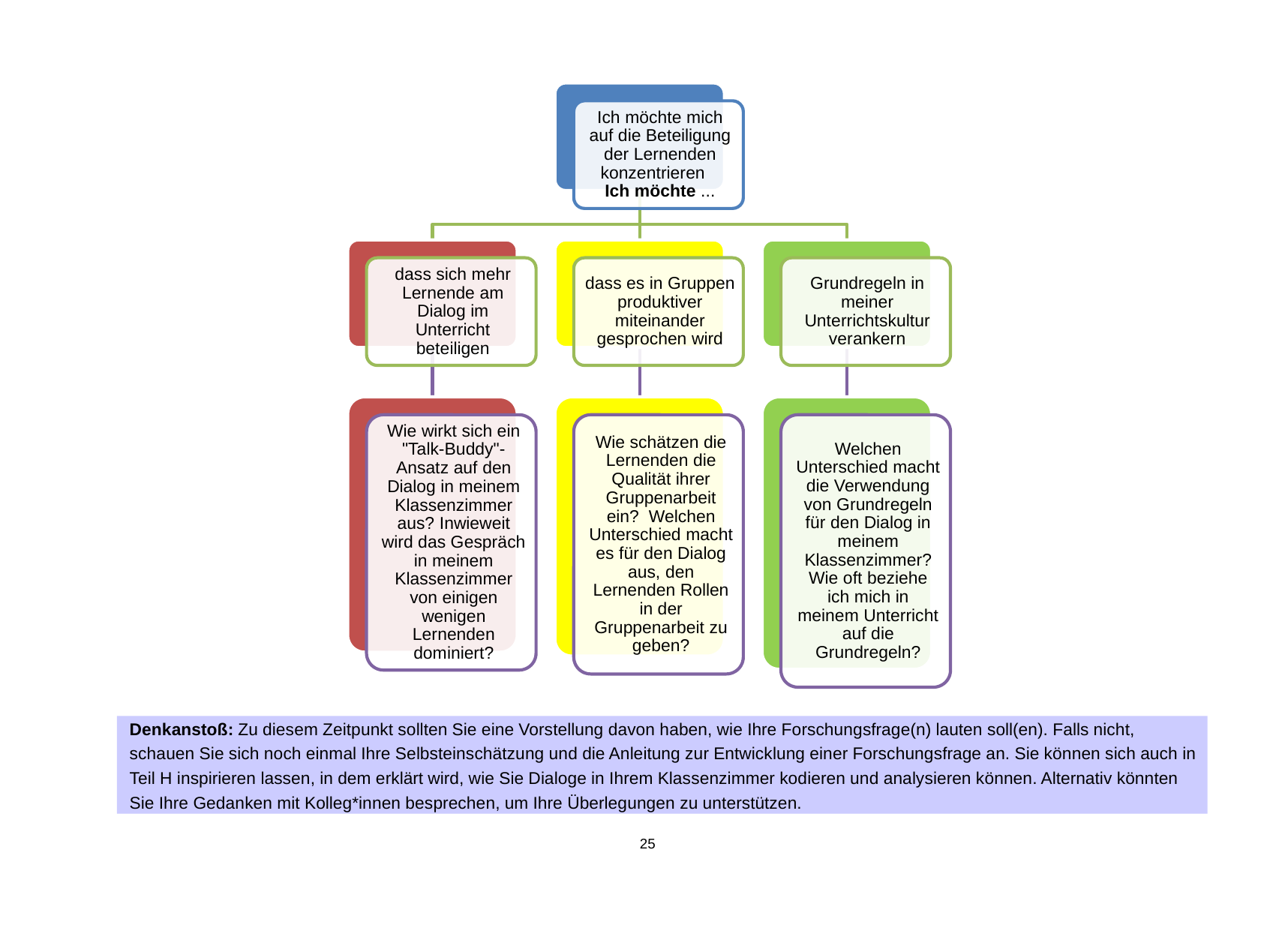

Ich möchte mich auf die Beteiligung der Lernenden konzentrieren
Ich möchte ...
dass sich mehr Lernende am Dialog im Unterricht beteiligen
Wie wirkt sich ein "Talk-Buddy"-Ansatz auf den Dialog in meinem Klassenzimmer aus? Inwieweit wird das Gespräch in meinem Klassenzimmer von einigen wenigen Lernenden dominiert?
dass es in Gruppen produktiver miteinander gesprochen wird
Wie schätzen die Lernenden die Qualität ihrer Gruppenarbeit ein?  Welchen Unterschied macht es für den Dialog aus, den Lernenden Rollen in der Gruppenarbeit zu geben?
Grundregeln in meiner Unterrichtskultur verankern
Welchen Unterschied macht die Verwendung von Grundregeln für den Dialog in meinem Klassenzimmer? Wie oft beziehe ich mich in meinem Unterricht auf die Grundregeln?
Denkanstoß: Zu diesem Zeitpunkt sollten Sie eine Vorstellung davon haben, wie Ihre Forschungsfrage(n) lauten soll(en). Falls nicht, schauen Sie sich noch einmal Ihre Selbsteinschätzung und die Anleitung zur Entwicklung einer Forschungsfrage an. Sie können sich auch in Teil H inspirieren lassen, in dem erklärt wird, wie Sie Dialoge in Ihrem Klassenzimmer kodieren und analysieren können. Alternativ könnten Sie Ihre Gedanken mit Kolleg*innen besprechen, um Ihre Überlegungen zu unterstützen.

25